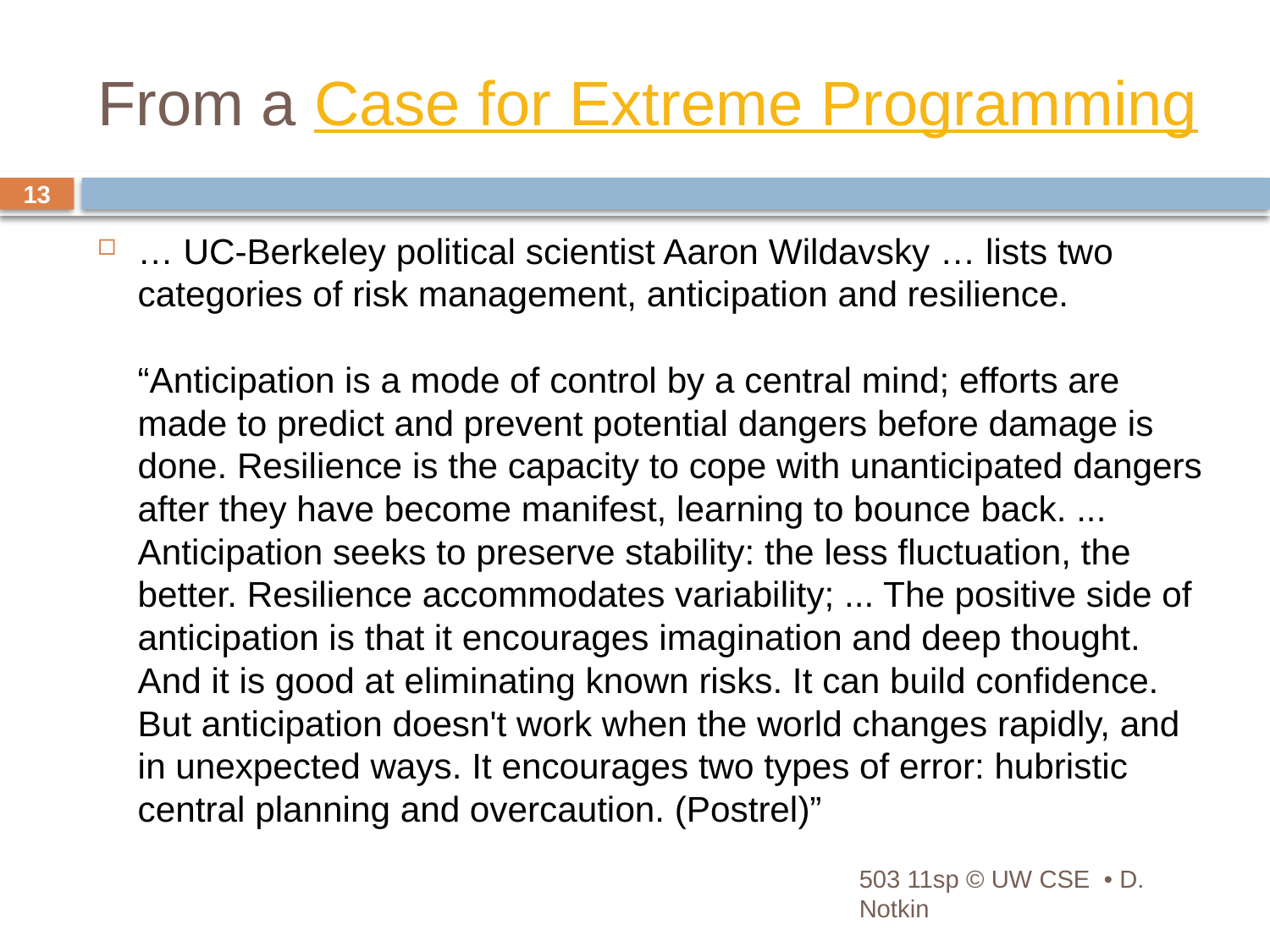

# From a Case for Extreme Programming
13
… UC-Berkeley political scientist Aaron Wildavsky … lists two categories of risk management, anticipation and resilience.
“Anticipation is a mode of control by a central mind; efforts are made to predict and prevent potential dangers before damage is done. Resilience is the capacity to cope with unanticipated dangers after they have become manifest, learning to bounce back. ... Anticipation seeks to preserve stability: the less fluctuation, the better. Resilience accommodates variability; ... The positive side of anticipation is that it encourages imagination and deep thought. And it is good at eliminating known risks. It can build confidence. But anticipation doesn't work when the world changes rapidly, and in unexpected ways. It encourages two types of error: hubristic central planning and overcaution. (Postrel)”
503 11sp © UW CSE  • D. Notkin